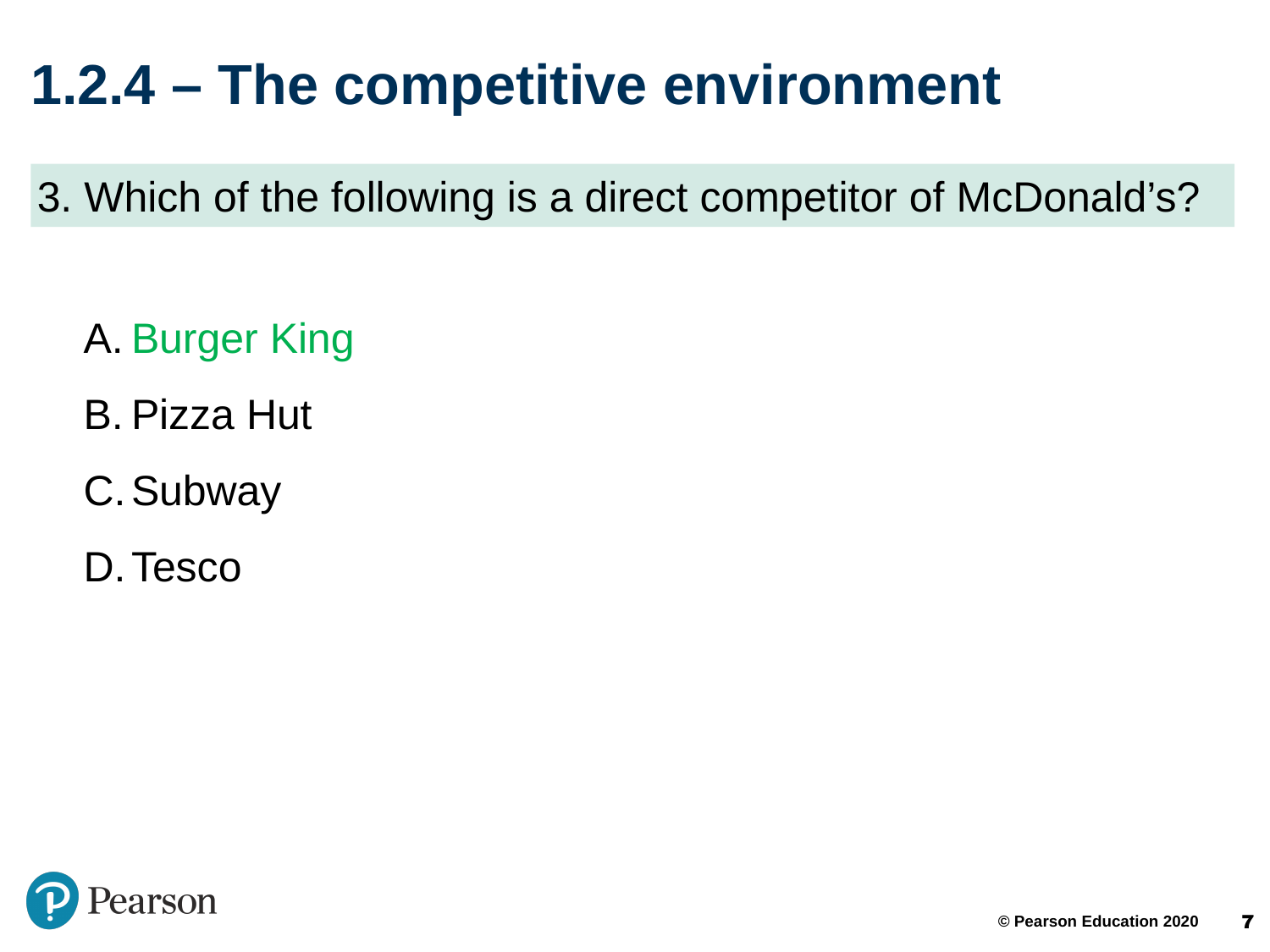

# 1.2.4 – The competitive environment
3. Which of the following is a direct competitor of McDonald’s?
Burger King
Pizza Hut
Subway
Tesco
7